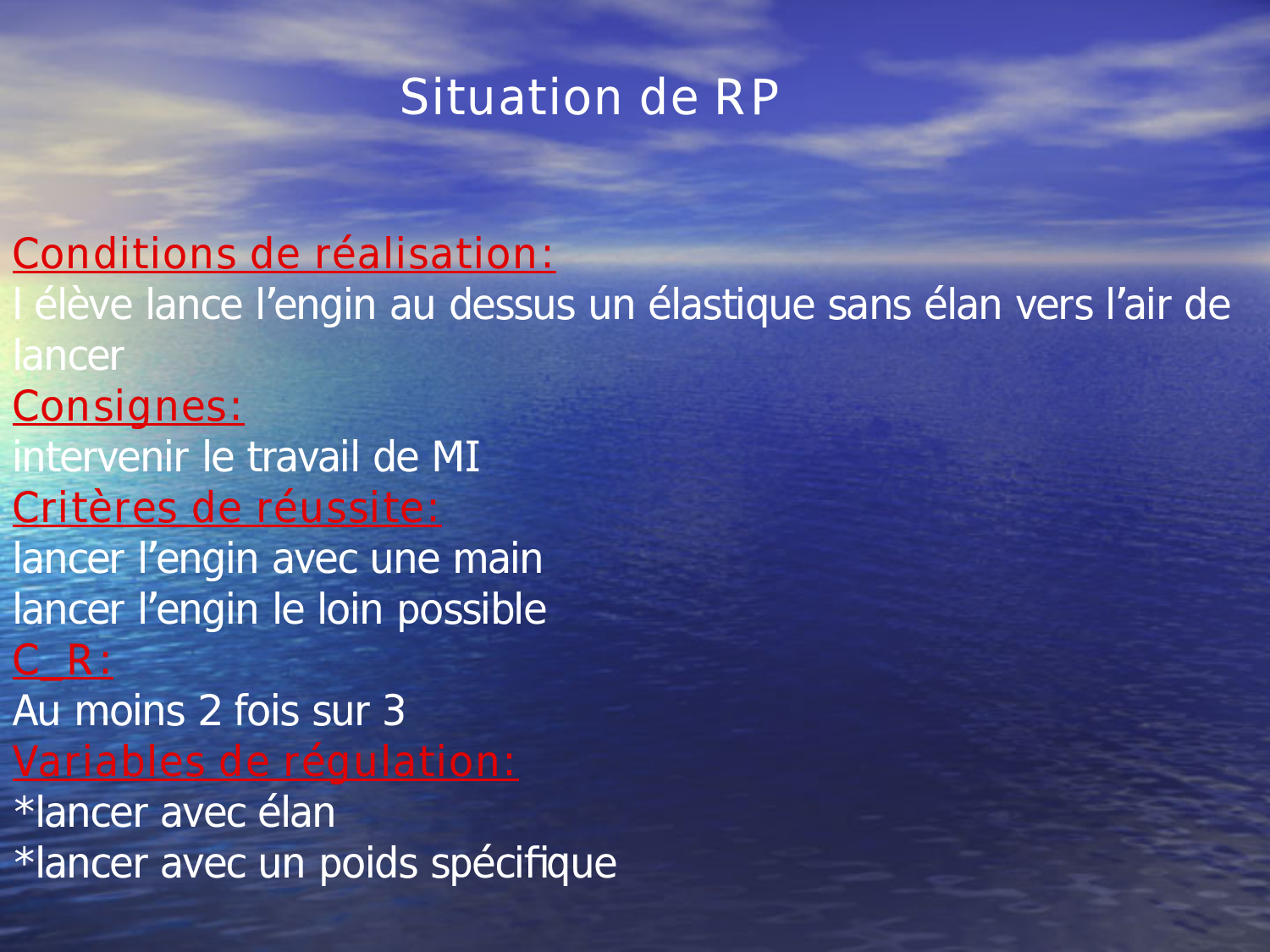

# Situation de RP Conditions de réalisation: l élève lance l’engin au dessus un élastique sans élan vers l’air de lancer Consignes: intervenir le travail de MI Critères de réussite: lancer l’engin avec une main lancer l’engin le loin possible C_R: Au moins 2 fois sur 3 Variables de régulation: *lancer avec élan *lancer avec un poids spécifique